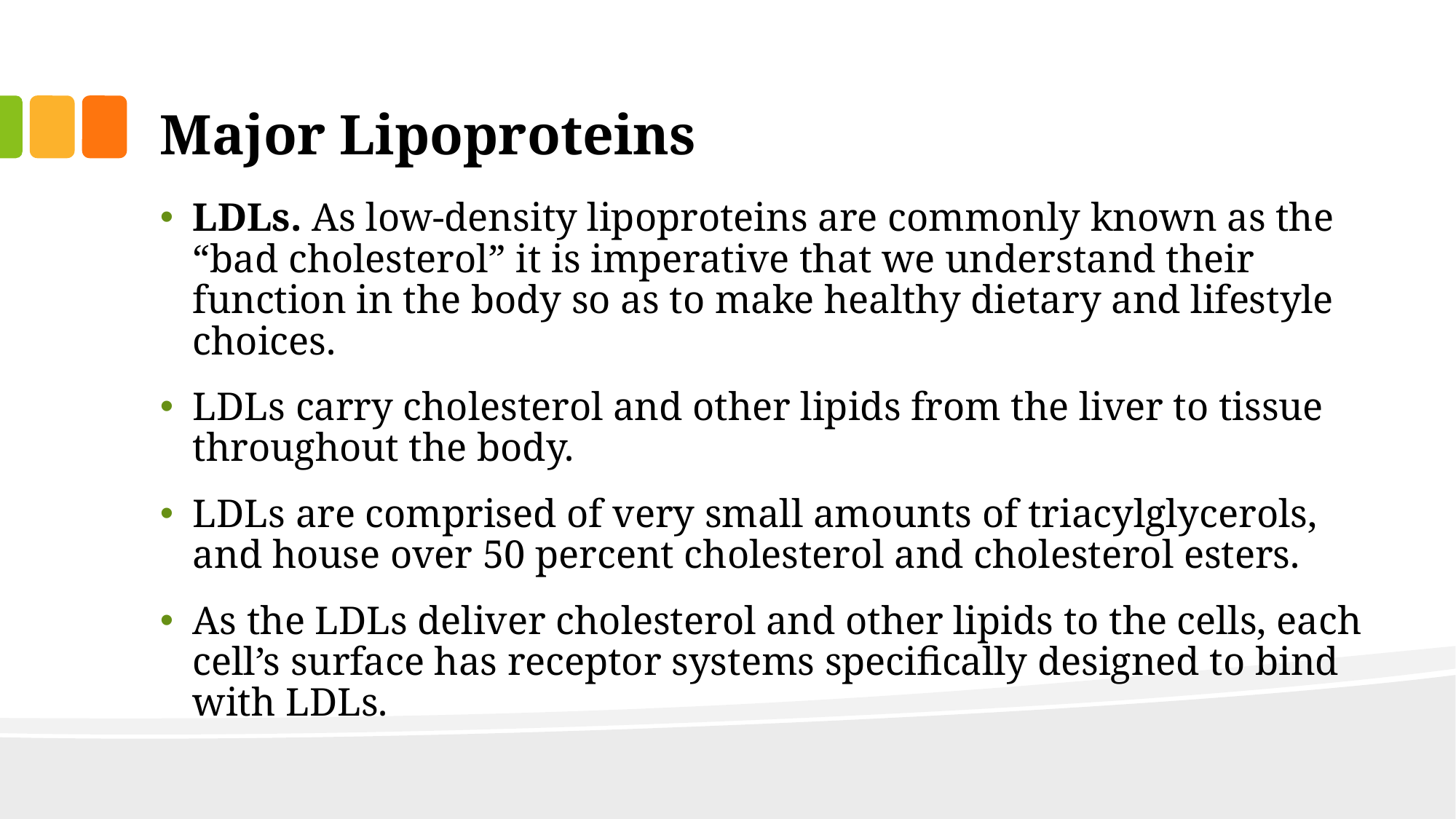

# Major Lipoproteins
LDLs. As low-density lipoproteins are commonly known as the “bad cholesterol” it is imperative that we understand their function in the body so as to make healthy dietary and lifestyle choices.
LDLs carry cholesterol and other lipids from the liver to tissue throughout the body.
LDLs are comprised of very small amounts of triacylglycerols, and house over 50 percent cholesterol and cholesterol esters.
As the LDLs deliver cholesterol and other lipids to the cells, each cell’s surface has receptor systems specifically designed to bind with LDLs.